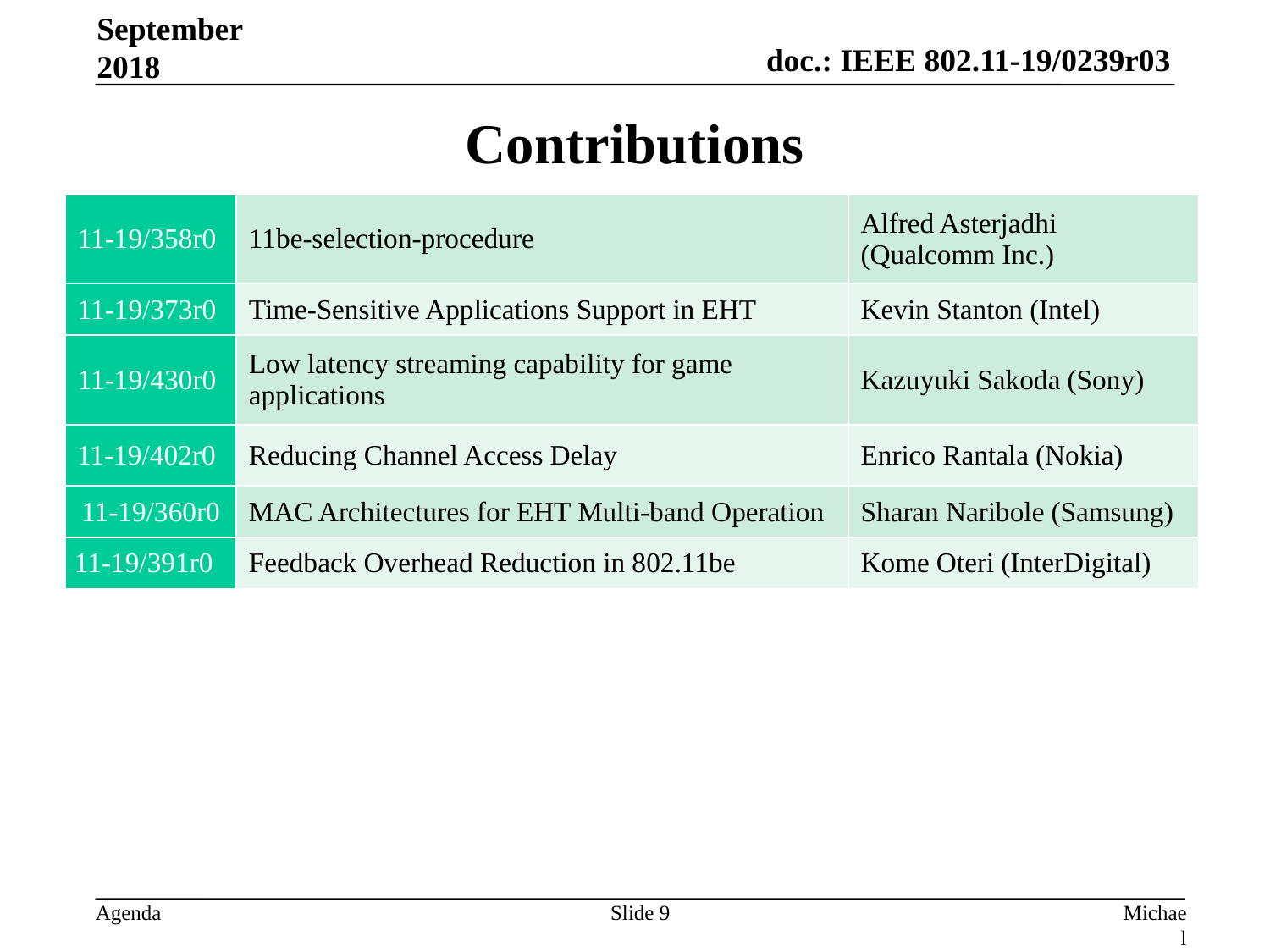

September 2018
# Contributions
| 11-19/358r0 | 11be-selection-procedure | Alfred Asterjadhi (Qualcomm Inc.) |
| --- | --- | --- |
| 11-19/373r0 | Time-Sensitive Applications Support in EHT | Kevin Stanton (Intel) |
| 11-19/430r0 | Low latency streaming capability for game applications | Kazuyuki Sakoda (Sony) |
| 11-19/402r0 | Reducing Channel Access Delay | Enrico Rantala (Nokia) |
| 11-19/360r0 | MAC Architectures for EHT Multi-band Operation | Sharan Naribole (Samsung) |
| 11-19/391r0 | Feedback Overhead Reduction in 802.11be | Kome Oteri (InterDigital) |
<tbu>

Slide 9
Michael Montemurro, BlackBerry